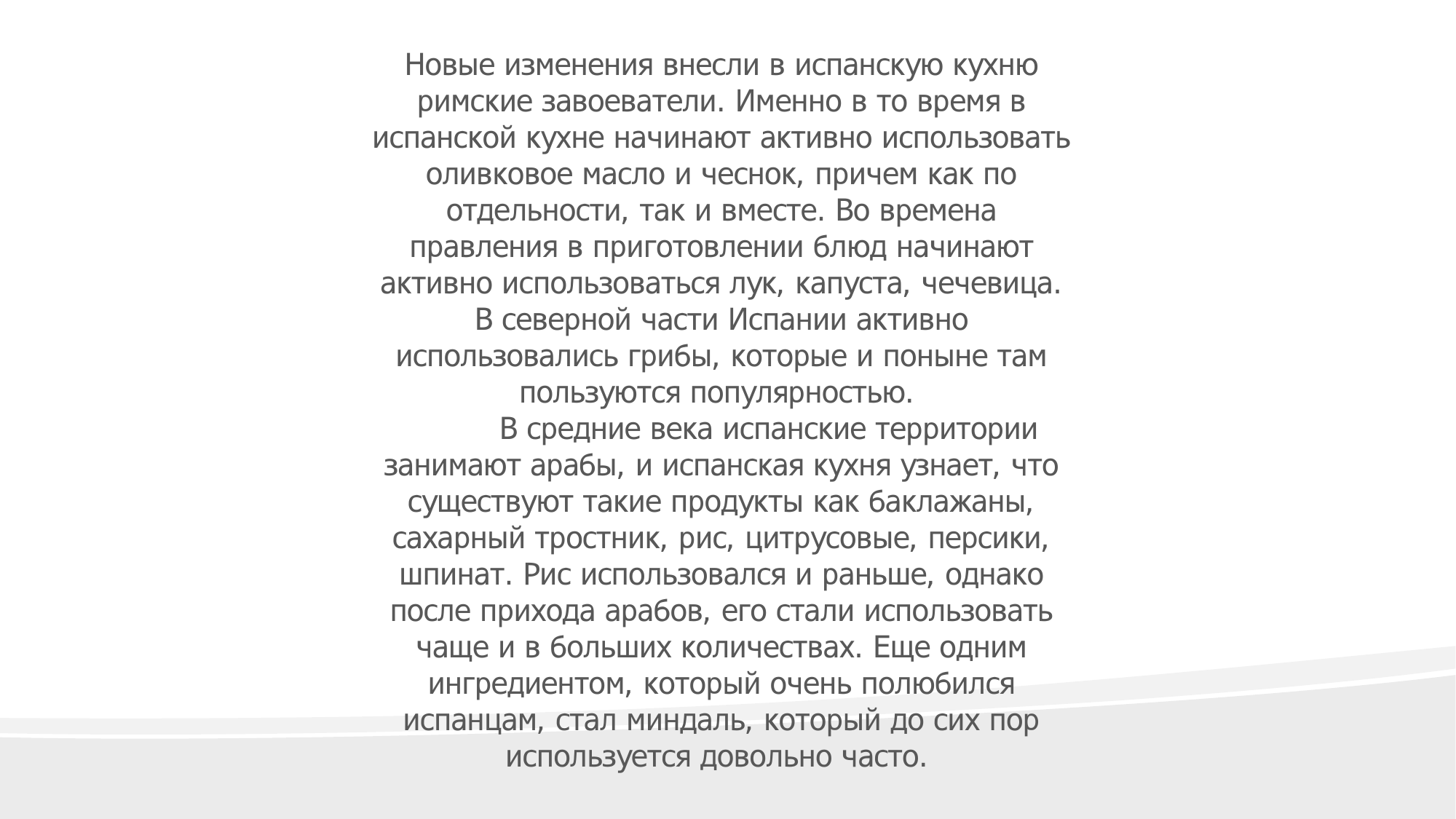

Новые изменения внесли в испанскую кухню римские завоеватели. Именно в то время в испанской кухне начинают активно использовать оливковое масло и чеснок, причем как по отдельности, так и вместе. Во времена правления в приготовлении блюд начинают активно использоваться лук, капуста, чечевица. В северной части Испании активно использовались грибы, которые и поныне там пользуются популярностью. 
          В средние века испанские территории занимают арабы, и испанская кухня узнает, что существуют такие продукты как баклажаны, сахарный тростник, рис, цитрусовые, персики, шпинат. Рис использовался и раньше, однако после прихода арабов, его стали использовать чаще и в больших количествах. Еще одним ингредиентом, который очень полюбился испанцам, стал миндаль, который до сих пор используется довольно часто.